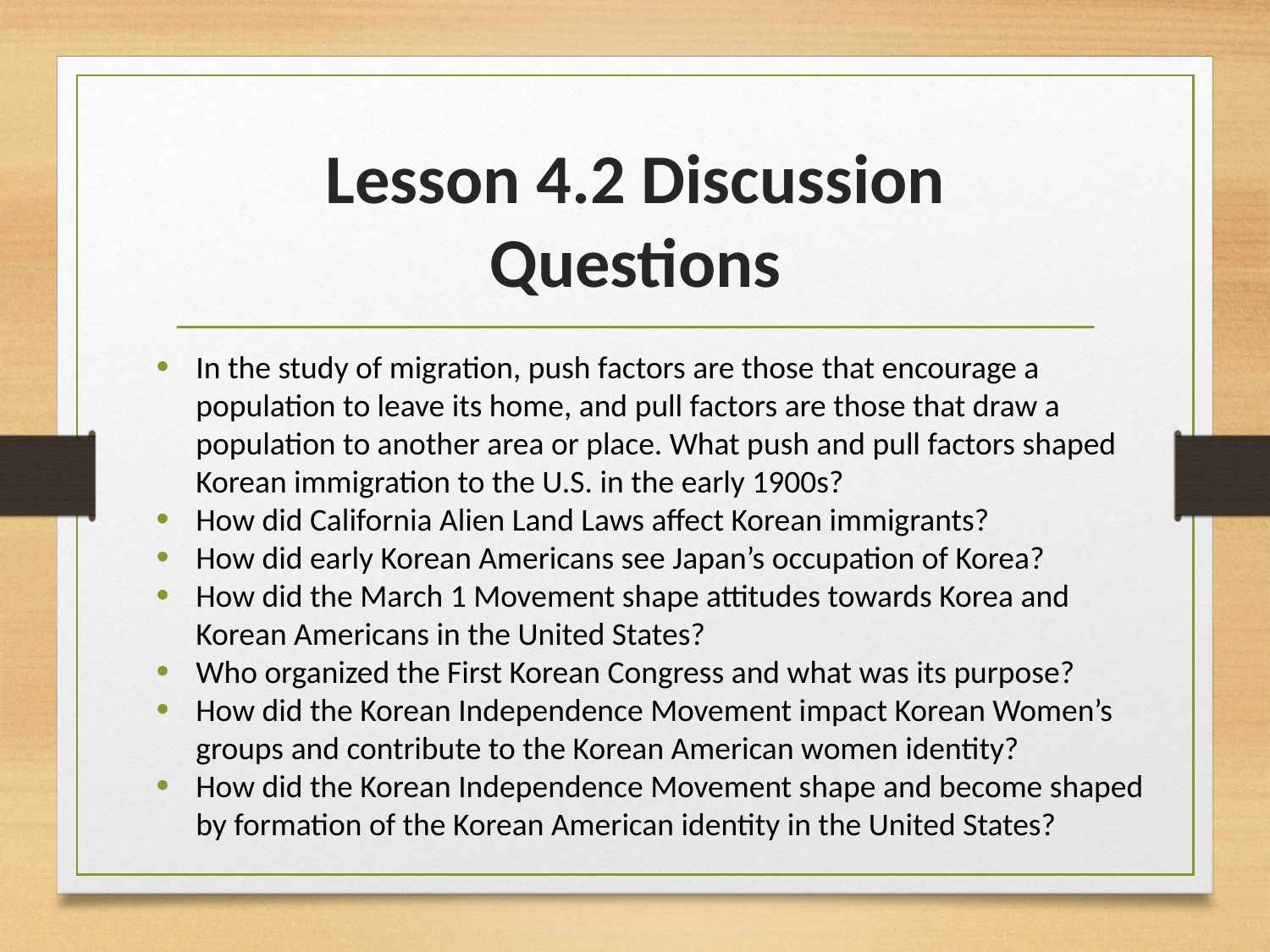

# Lesson 4.2 Discussion Questions
In the study of migration, push factors are those that encourage a population to leave its home, and pull factors are those that draw a population to another area or place. What push and pull factors shaped Korean immigration to the U.S. in the early 1900s?
How did California Alien Land Laws affect Korean immigrants?
How did early Korean Americans see Japan’s occupation of Korea?
How did the March 1 Movement shape attitudes towards Korea and Korean Americans in the United States?
Who organized the First Korean Congress and what was its purpose?
How did the Korean Independence Movement impact Korean Women’s groups and contribute to the Korean American women identity?
How did the Korean Independence Movement shape and become shaped by formation of the Korean American identity in the United States?